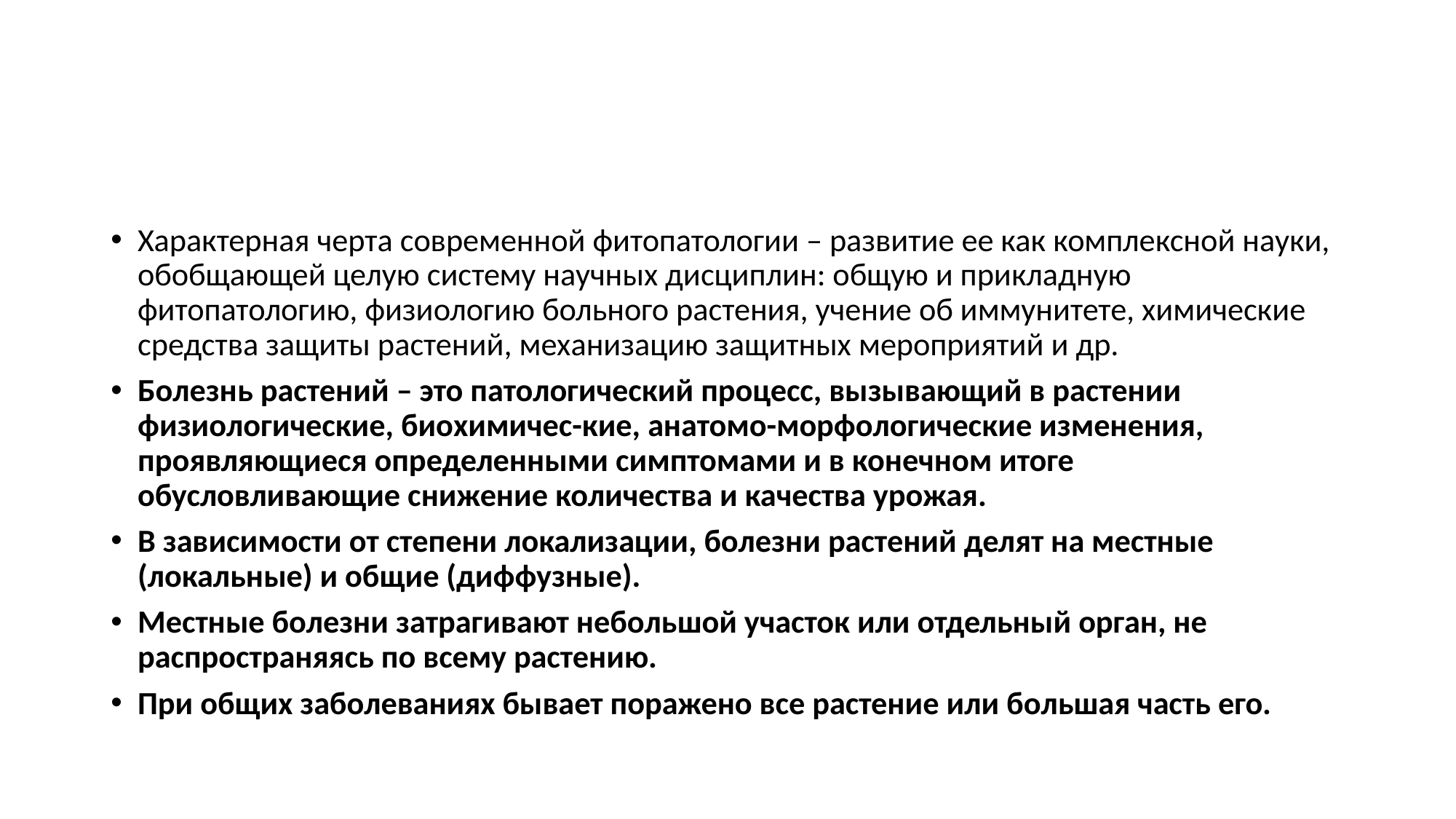

#
Характерная черта современной фитопатологии – развитие ее как комплексной науки, обобщающей целую систему научных дисциплин: общую и прикладную фитопатологию, физиологию больного растения, учение об иммунитете, химические средства защиты растений, механизацию защитных мероприятий и др.
Болезнь растений – это патологический процесс, вызывающий в растении физиологические, биохимичес-кие, анатомо-морфологические изменения, проявляющиеся определенными симптомами и в конечном итоге обусловливающие снижение количества и качества урожая.
В зависимости от степени локализации, болезни растений делят на местные (локальные) и общие (диффузные).
Местные болезни затрагивают небольшой участок или отдельный орган, не распространяясь по всему растению.
При общих заболеваниях бывает поражено все растение или большая часть его.